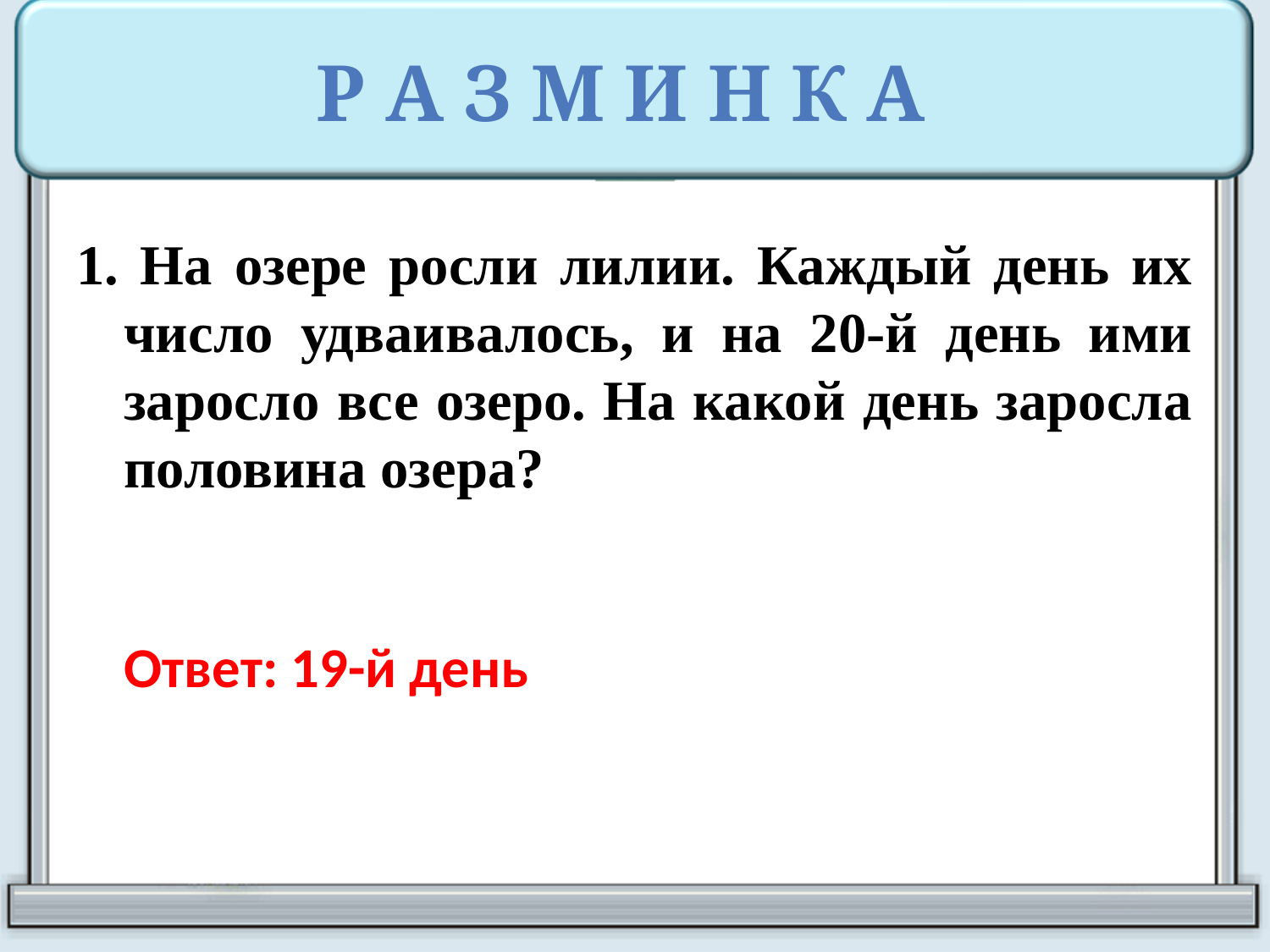

# Р А З М И Н К А
1. На озере росли лилии. Каждый день их число удваивалось, и на 20-й день ими заросло все озеро. На какой день заросла половина озера?
Ответ: 19-й день